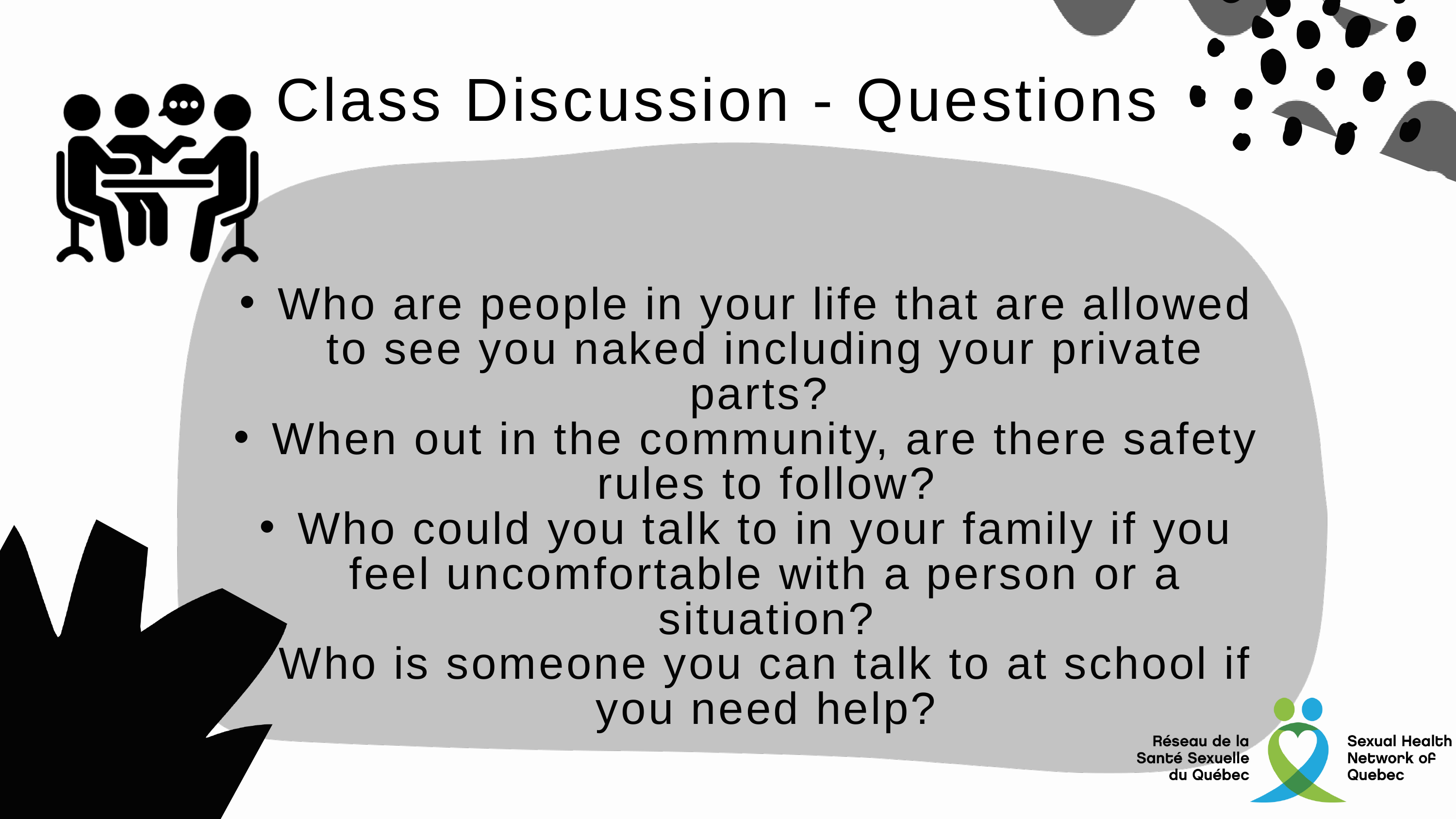

Class Discussion - Questions

Who are people in your life that are allowed to see you naked including your private parts?
When out in the community, are there safety rules to follow?
Who could you talk to in your family if you feel uncomfortable with a person or a situation?
Who is someone you can talk to at school if you need help?